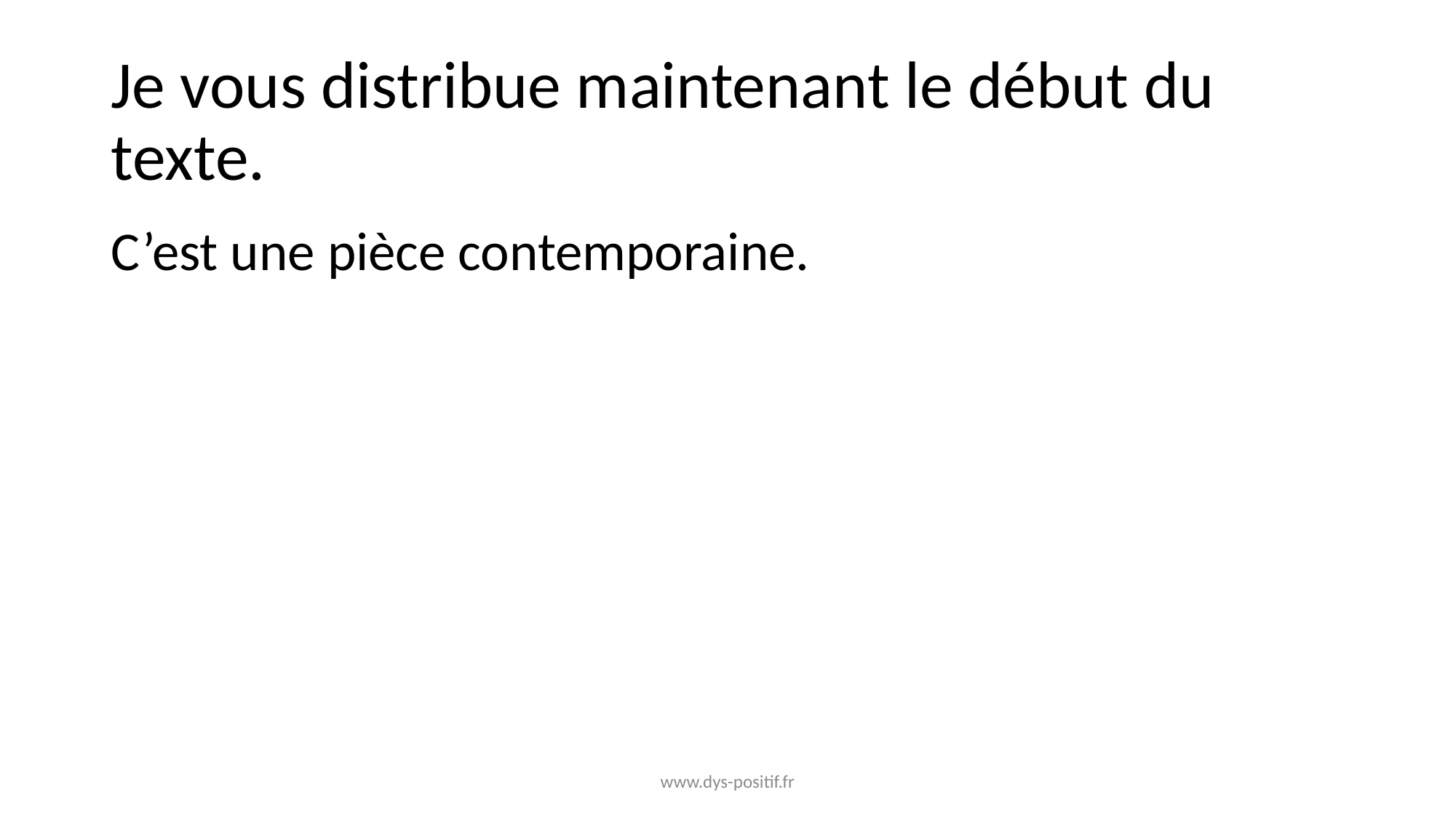

# Je vous distribue maintenant le début du texte.
C’est une pièce contemporaine.
www.dys-positif.fr